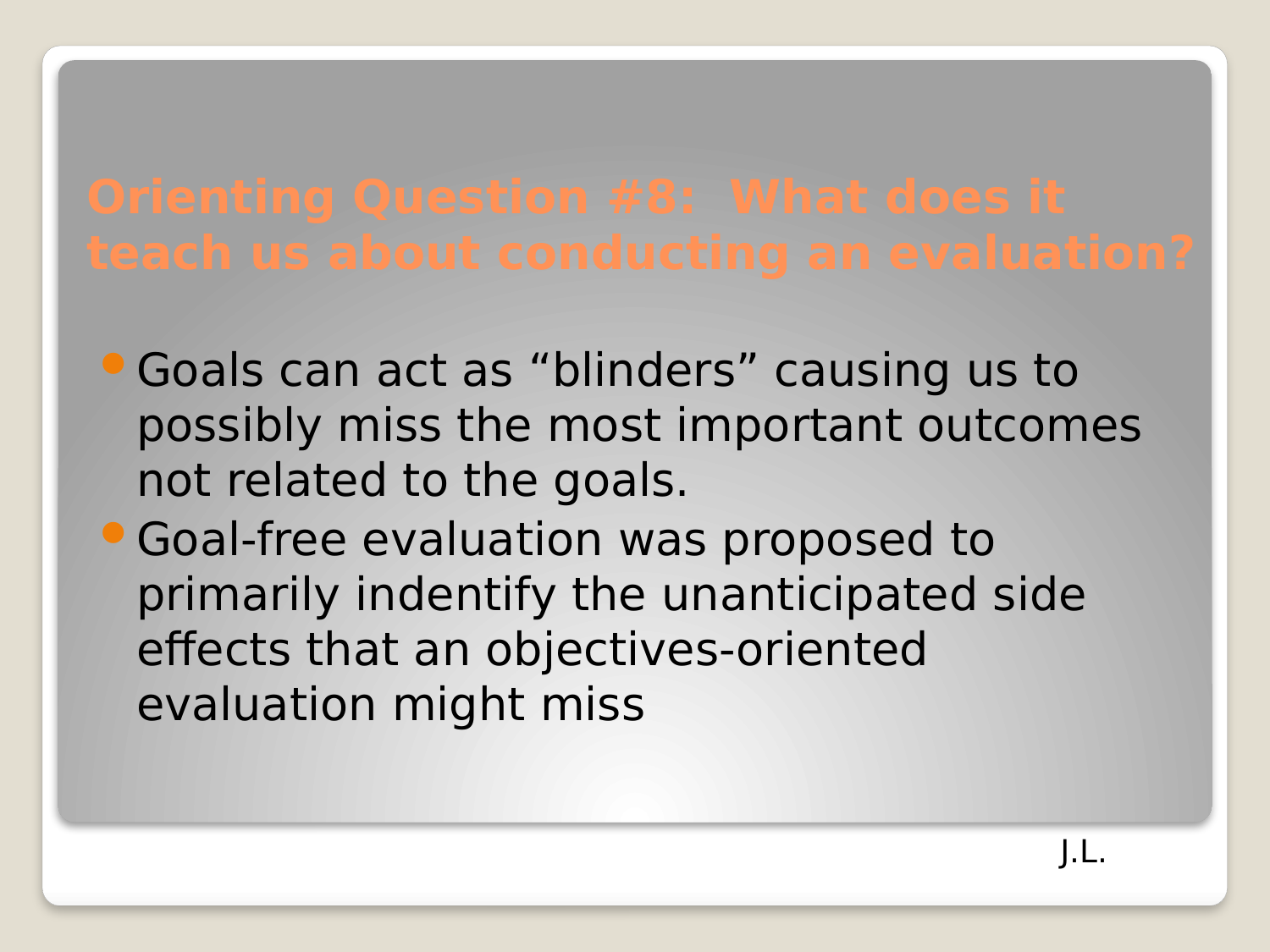

# Orienting Question #8:  What does it teach us about conducting an evaluation?
Goals can act as “blinders” causing us to possibly miss the most important outcomes not related to the goals.
Goal-free evaluation was proposed to primarily indentify the unanticipated side effects that an objectives-oriented evaluation might miss
J.L.